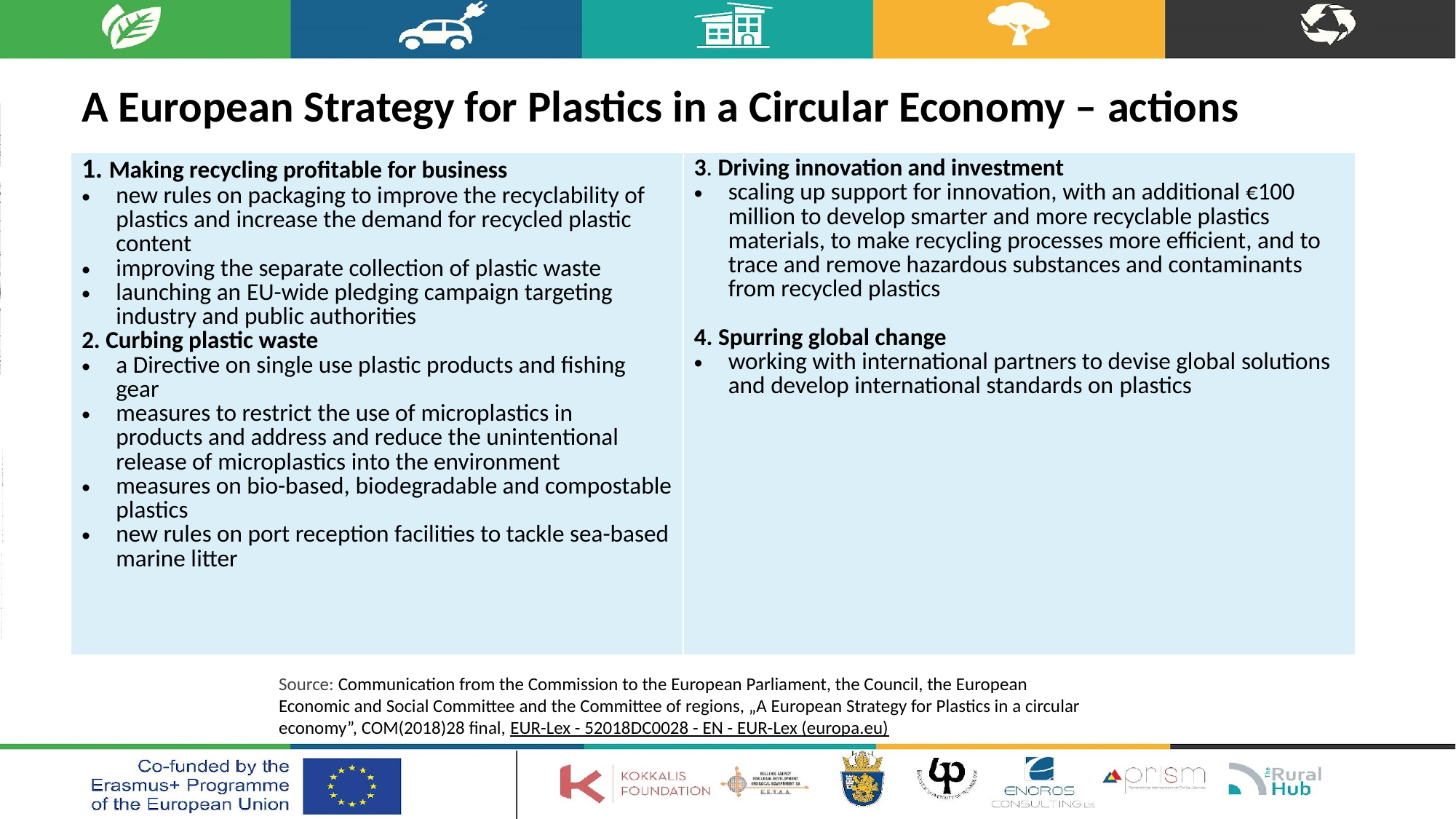

# A European Strategy for Plastics in a Circular Economy – actions
| 1. Making recycling profitable for business new rules on packaging to improve the recyclability of plastics and increase the demand for recycled plastic content improving the separate collection of plastic waste launching an EU-wide pledging campaign targeting industry and public authorities  2. Curbing plastic waste a Directive on single use plastic products and fishing gear measures to restrict the use of microplastics in products and address and reduce the unintentional release of microplastics into the environment measures on bio-based, biodegradable and compostable plastics new rules on port reception facilities to tackle sea-based marine litter | 3. Driving innovation and investment scaling up support for innovation, with an additional €100 million to develop smarter and more recyclable plastics materials, to make recycling processes more efficient, and to trace and remove hazardous substances and contaminants from recycled plastics 4. Spurring global change   working with international partners to devise global solutions and develop international standards on plastics |
| --- | --- |
Source: Communication from the Commission to the European Parliament, the Council, the European Economic and Social Committee and the Committee of regions, „A European Strategy for Plastics in a circular economy”, COM(2018)28 final, EUR-Lex - 52018DC0028 - EN - EUR-Lex (europa.eu)